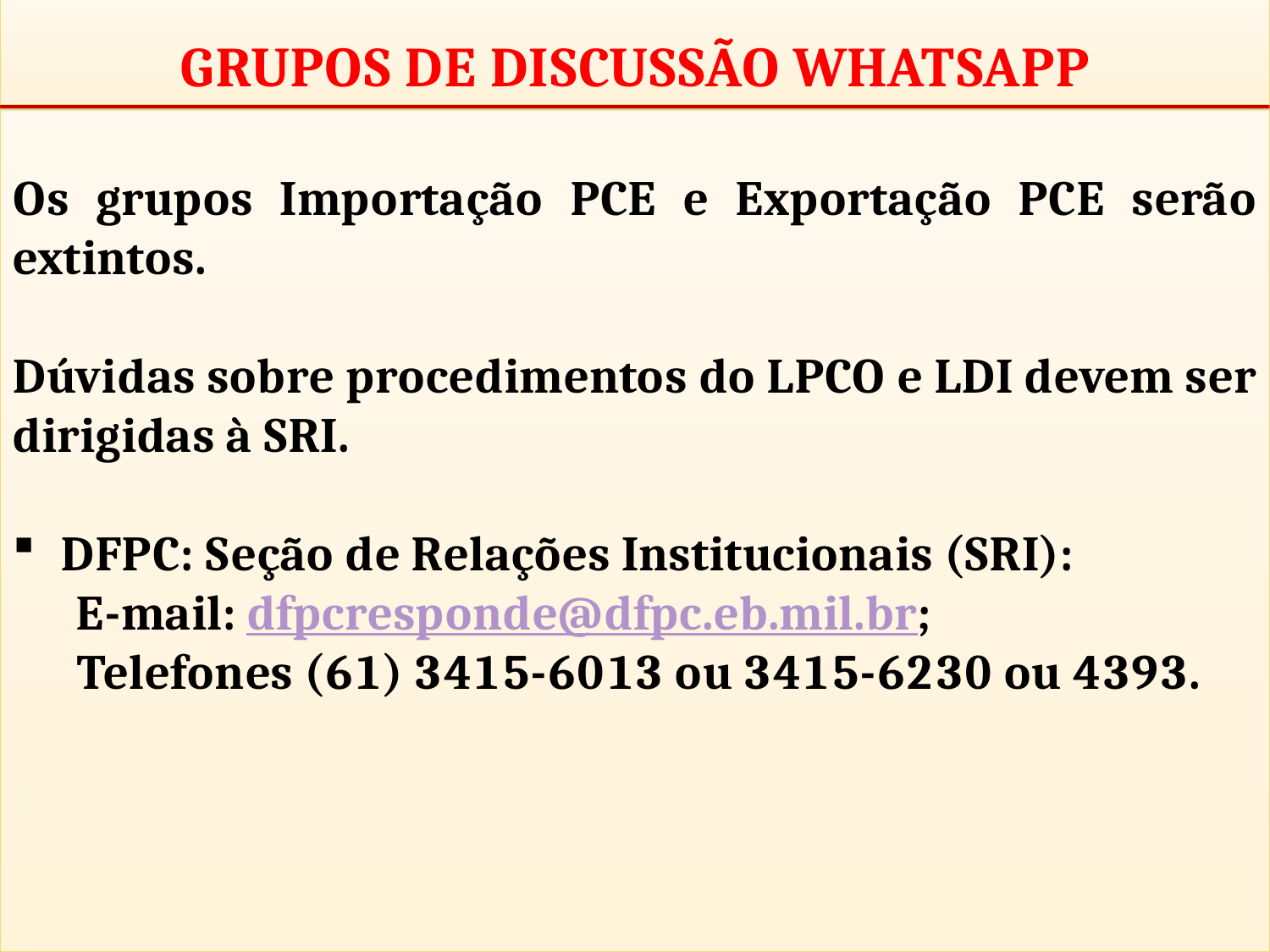

GRUPOS DE DISCUSSÃO WHATSAPP

Os grupos Importação PCE e Exportação PCE serão extintos.

Dúvidas sobre procedimentos do LPCO e LDI devem ser dirigidas à SRI.

DFPC: Seção de Relações Institucionais (SRI):
E-mail: dfpcresponde@dfpc.eb.mil.br;
Telefones (61) 3415-6013 ou 3415-6230 ou 4393.